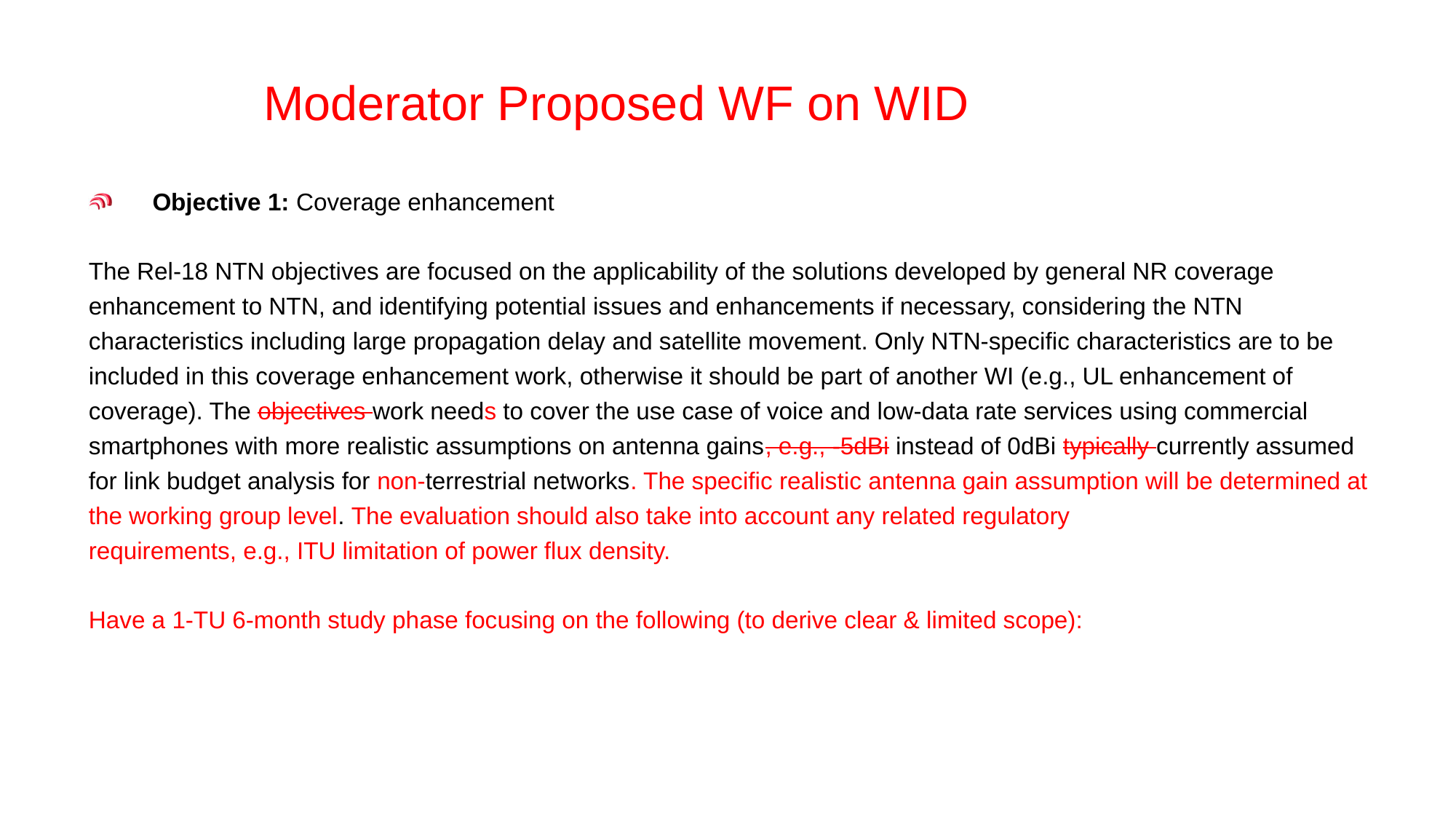

# Moderator Proposed WF on WID
Objective 1: Coverage enhancement

The Rel-18 NTN objectives are focused on the applicability of the solutions developed by general NR coverage enhancement to NTN, and identifying potential issues and enhancements if necessary, considering the NTN characteristics including large propagation delay and satellite movement. Only NTN-specific characteristics are to be included in this coverage enhancement work, otherwise it should be part of another WI (e.g., UL enhancement of coverage). The objectives work needs to cover the use case of voice and low-data rate services using commercial smartphones with more realistic assumptions on antenna gains, e.g., -5dBi instead of 0dBi typically currently assumed for link budget analysis for non-terrestrial networks. The specific realistic antenna gain assumption will be determined at the working group level. The evaluation should also take into account any related regulatory
requirements, e.g., ITU limitation of power flux density.

Have a 1-TU 6-month study phase focusing on the following (to derive clear & limited scope):